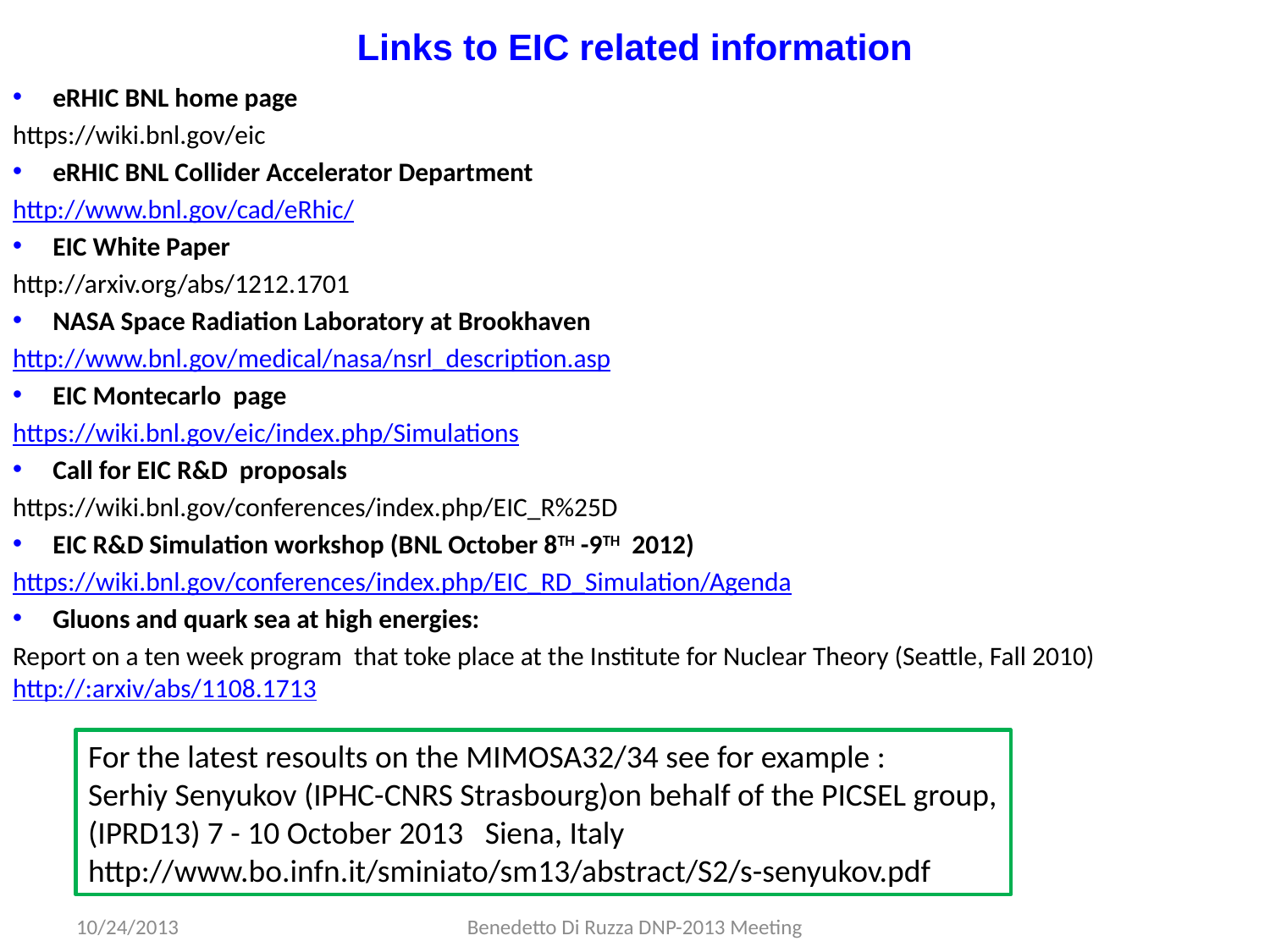

# Links to EIC related information
eRHIC BNL home page
https://wiki.bnl.gov/eic
eRHIC BNL Collider Accelerator Department
http://www.bnl.gov/cad/eRhic/
EIC White Paper
http://arxiv.org/abs/1212.1701
NASA Space Radiation Laboratory at Brookhaven
http://www.bnl.gov/medical/nasa/nsrl_description.asp
EIC Montecarlo  page
https://wiki.bnl.gov/eic/index.php/Simulations
Call for EIC R&D  proposals
https://wiki.bnl.gov/conferences/index.php/EIC_R%25D
EIC R&D Simulation workshop (BNL October 8TH -9TH  2012)
https://wiki.bnl.gov/conferences/index.php/EIC_RD_Simulation/Agenda
Gluons and quark sea at high energies:
Report on a ten week program  that toke place at the Institute for Nuclear Theory (Seattle, Fall 2010) http://:arxiv/abs/1108.1713
For the latest resoults on the MIMOSA32/34 see for example :
Serhiy Senyukov (IPHC-CNRS Strasbourg)on behalf of the PICSEL group,
(IPRD13) 7 - 10 October 2013   Siena, Italy
http://www.bo.infn.it/sminiato/sm13/abstract/S2/s-senyukov.pdf
10/24/2013
Benedetto Di Ruzza DNP-2013 Meeting